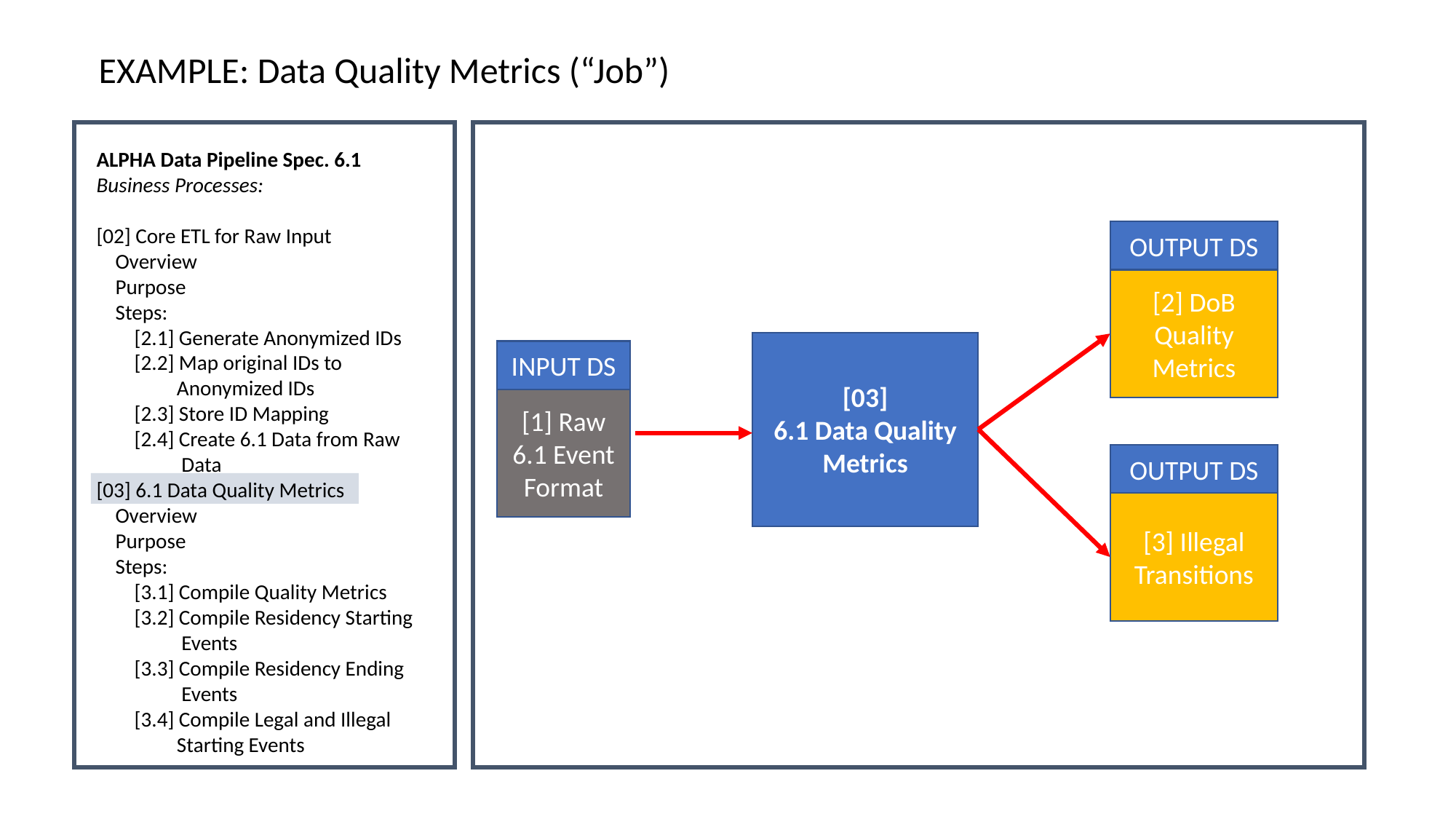

EXAMPLE: Data Quality Metrics (“Job”)

ALPHA Data Pipeline Spec. 6.1
Business Processes:

[02] Core ETL for Raw Input
    Overview
    Purpose
    Steps:
        [2.1] Generate Anonymized IDs
        [2.2] Map original IDs to
                 Anonymized IDs
        [2.3] Store ID Mapping
        [2.4] Create 6.1 Data from Raw
                  Data
[03] 6.1 Data Quality Metrics
    Overview
    Purpose
    Steps:
        [3.1] Compile Quality Metrics
        [3.2] Compile Residency Starting
                  Events
        [3.3] Compile Residency Ending
                  Events
        [3.4] Compile Legal and Illegal
                 Starting Events

OUTPUT DS
[2] DoB Quality Metrics
[03]
6.1 Data Quality
Metrics
INPUT DS
[1] Raw 6.1 Event Format
OUTPUT DS

[3] Illegal Transitions